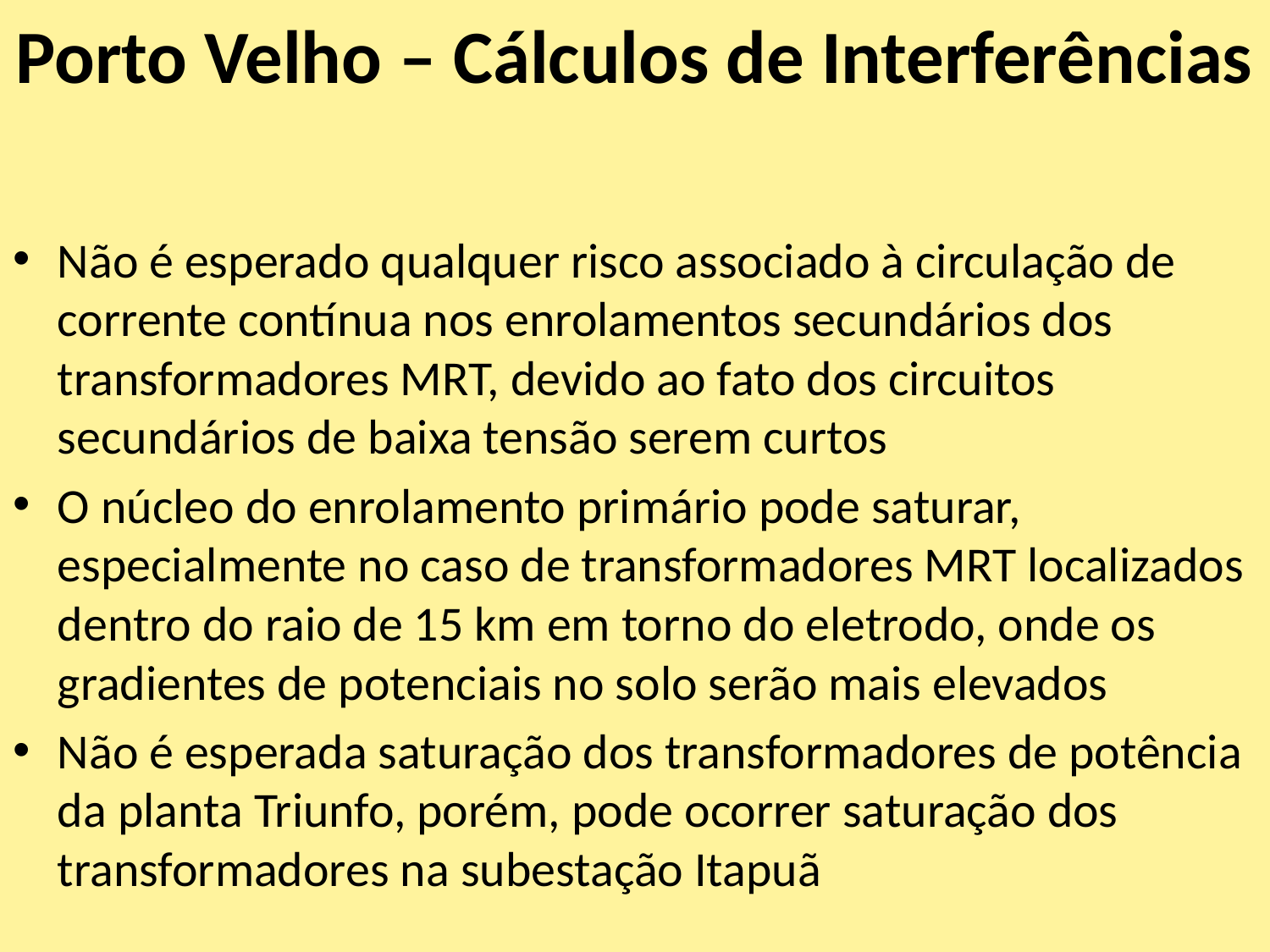

# Porto Velho – Cálculos de Interferências
Não é esperado qualquer risco associado à circulação de corrente contínua nos enrolamentos secundários dos transformadores MRT, devido ao fato dos circuitos secundários de baixa tensão serem curtos
O núcleo do enrolamento primário pode saturar, especialmente no caso de transformadores MRT localizados dentro do raio de 15 km em torno do eletrodo, onde os gradientes de potenciais no solo serão mais elevados
Não é esperada saturação dos transformadores de potência da planta Triunfo, porém, pode ocorrer saturação dos transformadores na subestação Itapuã